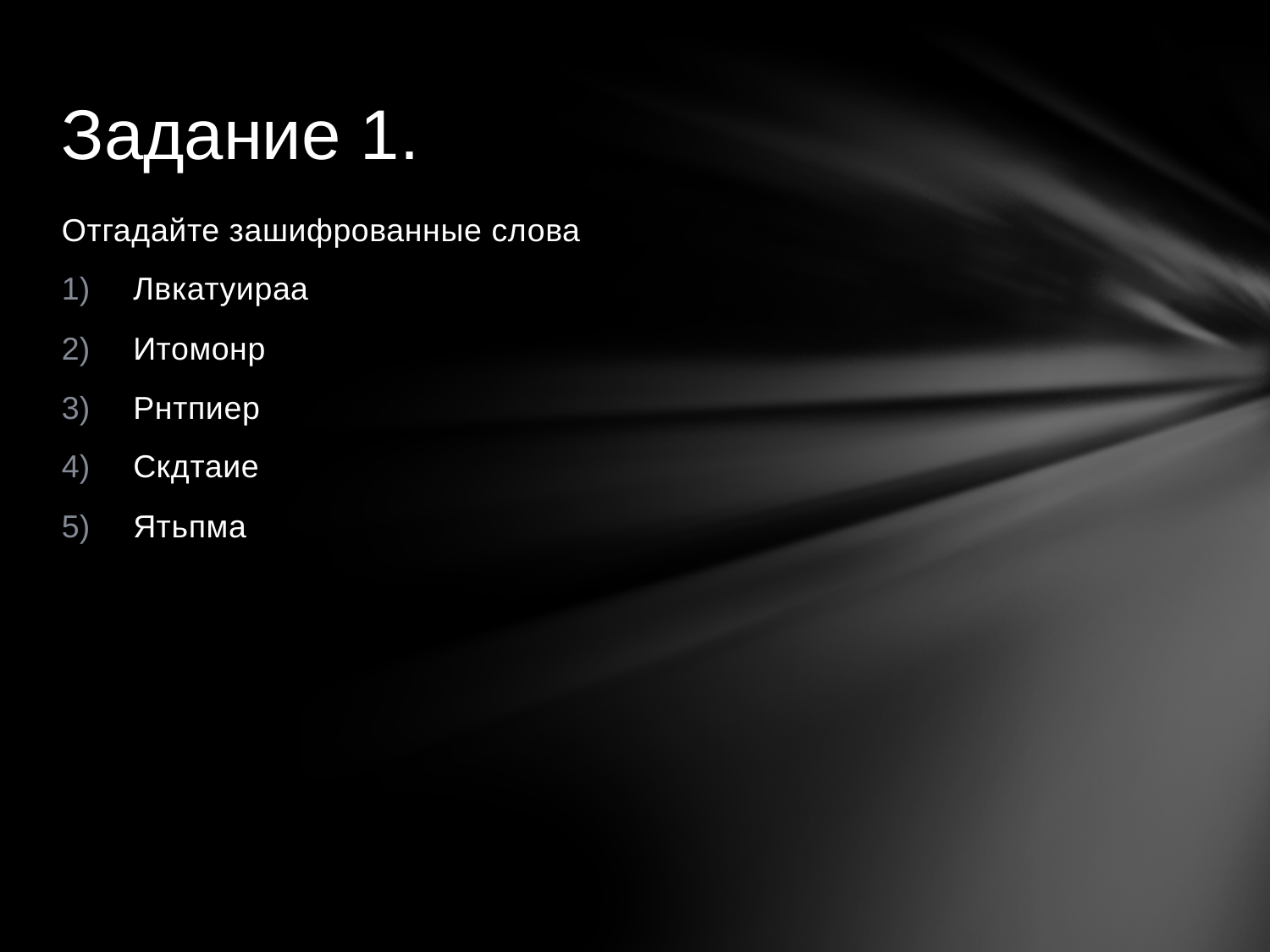

# Задание 1.
Отгадайте зашифрованные слова
Лвкатуираа
Итомонр
Рнтпиер
Скдтаие
Ятьпма